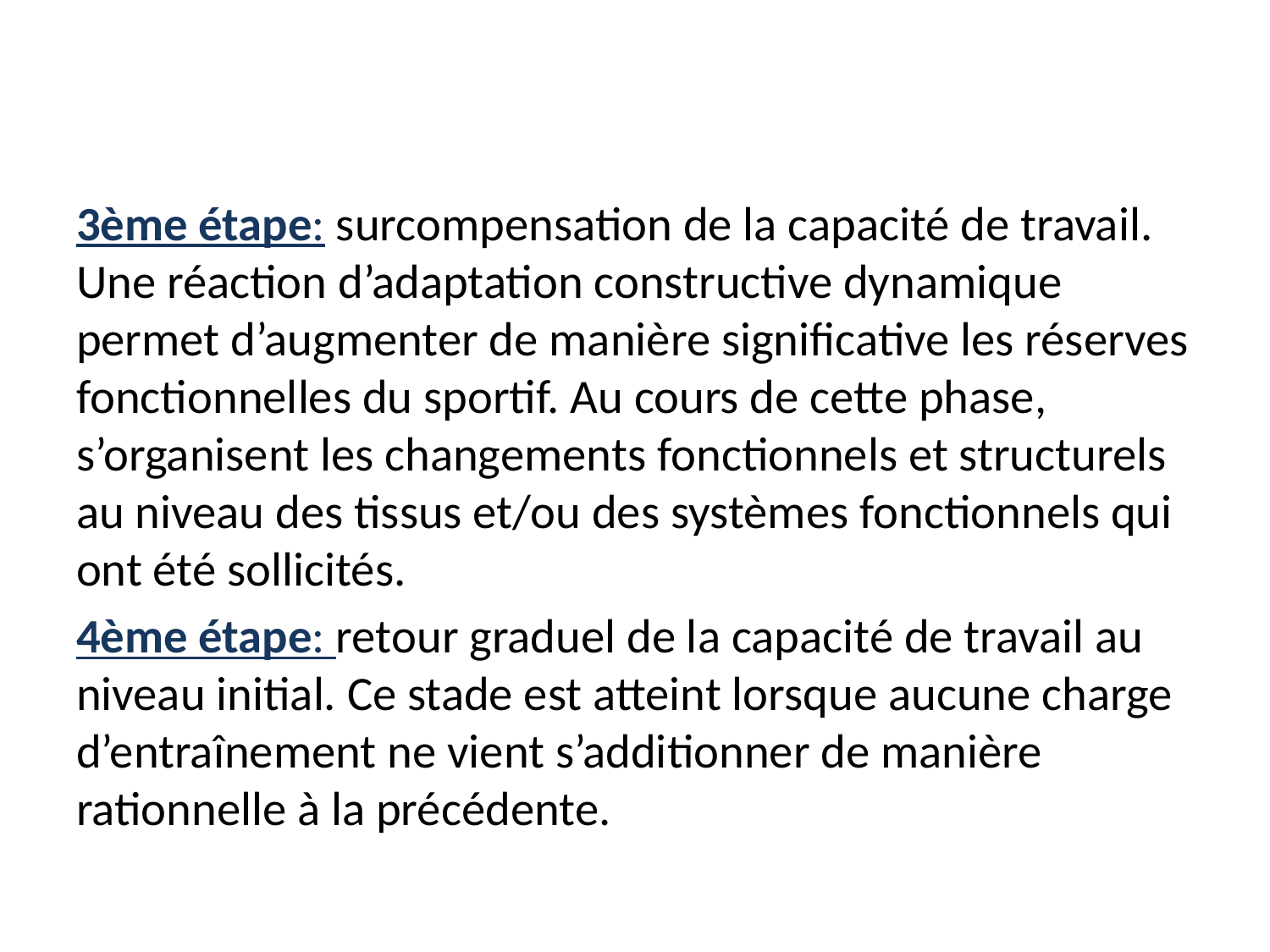

3ème étape: surcompensation de la capacité de travail. Une réaction d’adaptation constructive dynamique permet d’augmenter de manière significative les réserves fonctionnelles du sportif. Au cours de cette phase, s’organisent les changements fonctionnels et structurels au niveau des tissus et/ou des systèmes fonctionnels qui ont été sollicités.
4ème étape: retour graduel de la capacité de travail au niveau initial. Ce stade est atteint lorsque aucune charge d’entraînement ne vient s’additionner de manière rationnelle à la précédente.